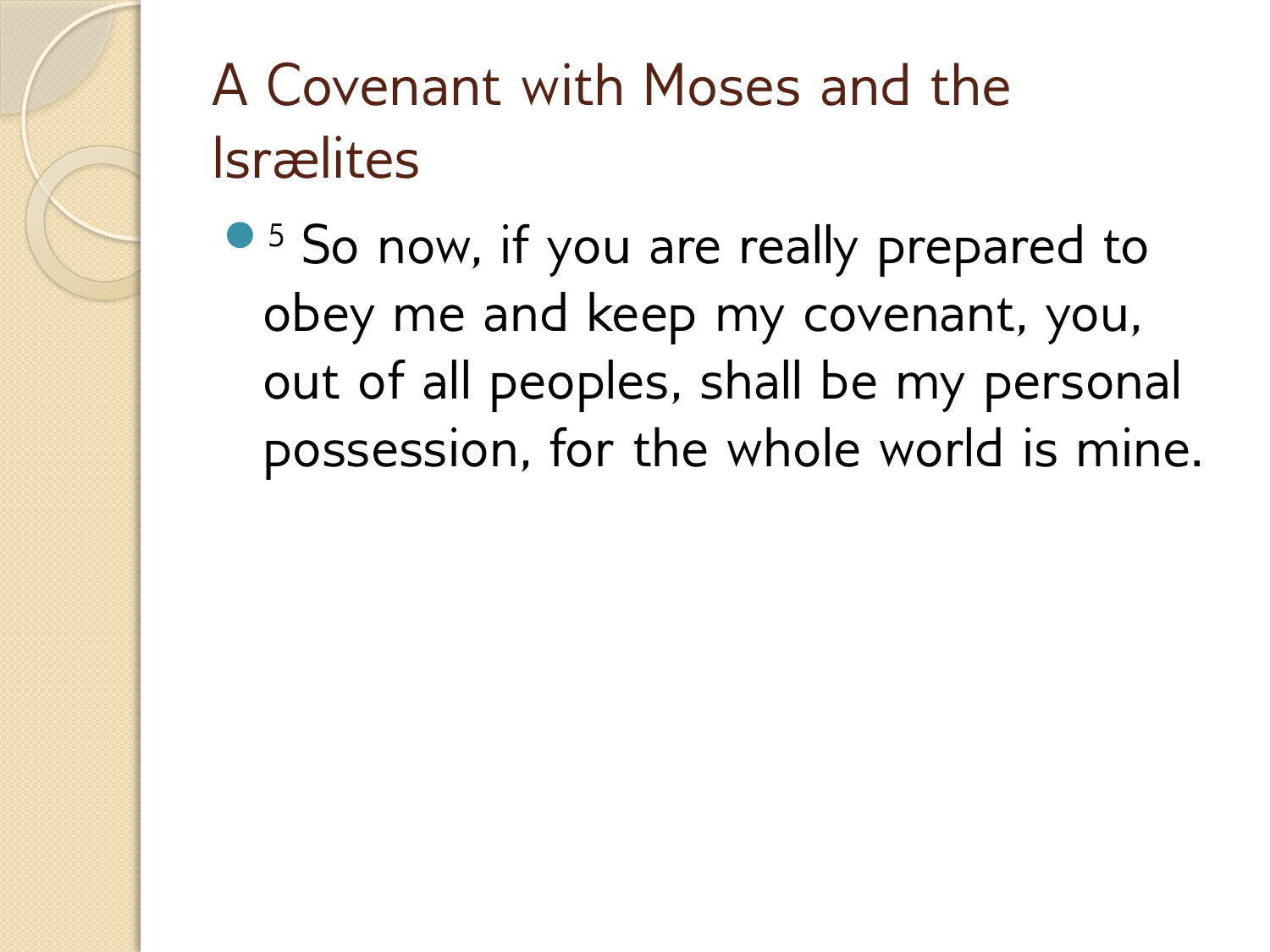

# A Covenant with Moses and the Israelites
5 So now, if you are really prepared to obey me and keep my covenant, you, out of all peoples, shall be my personal possession, for the whole world is mine.